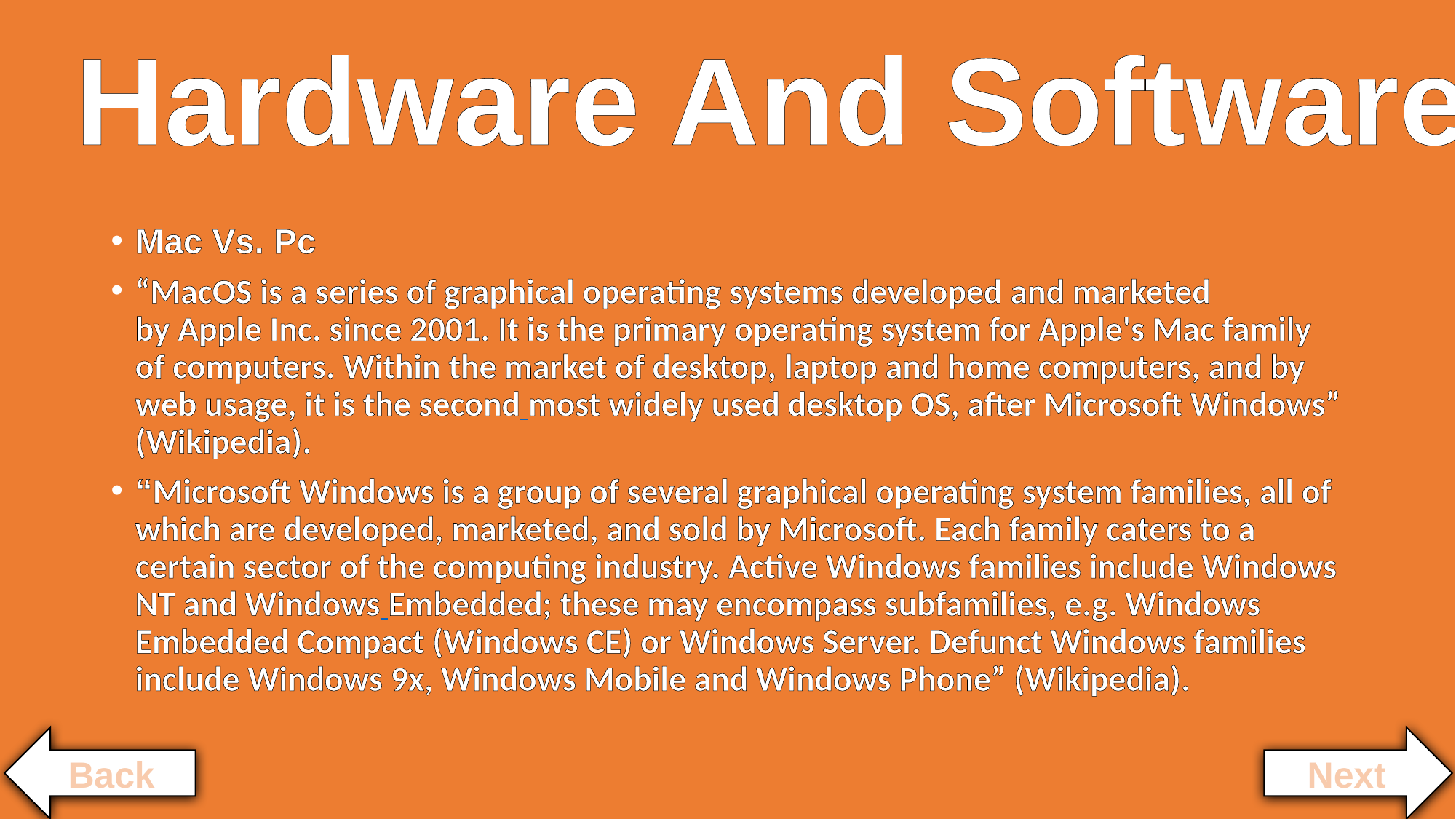

# Hardware And Software
Mac Vs. Pc
“MacOS is a series of graphical operating systems developed and marketed by Apple Inc. since 2001. It is the primary operating system for Apple's Mac family of computers. Within the market of desktop, laptop and home computers, and by web usage, it is the second most widely used desktop OS, after Microsoft Windows” (Wikipedia).
“Microsoft Windows is a group of several graphical operating system families, all of which are developed, marketed, and sold by Microsoft. Each family caters to a certain sector of the computing industry. Active Windows families include Windows NT and Windows Embedded; these may encompass subfamilies, e.g. Windows Embedded Compact (Windows CE) or Windows Server. Defunct Windows families include Windows 9x, Windows Mobile and Windows Phone” (Wikipedia).

Back
Next